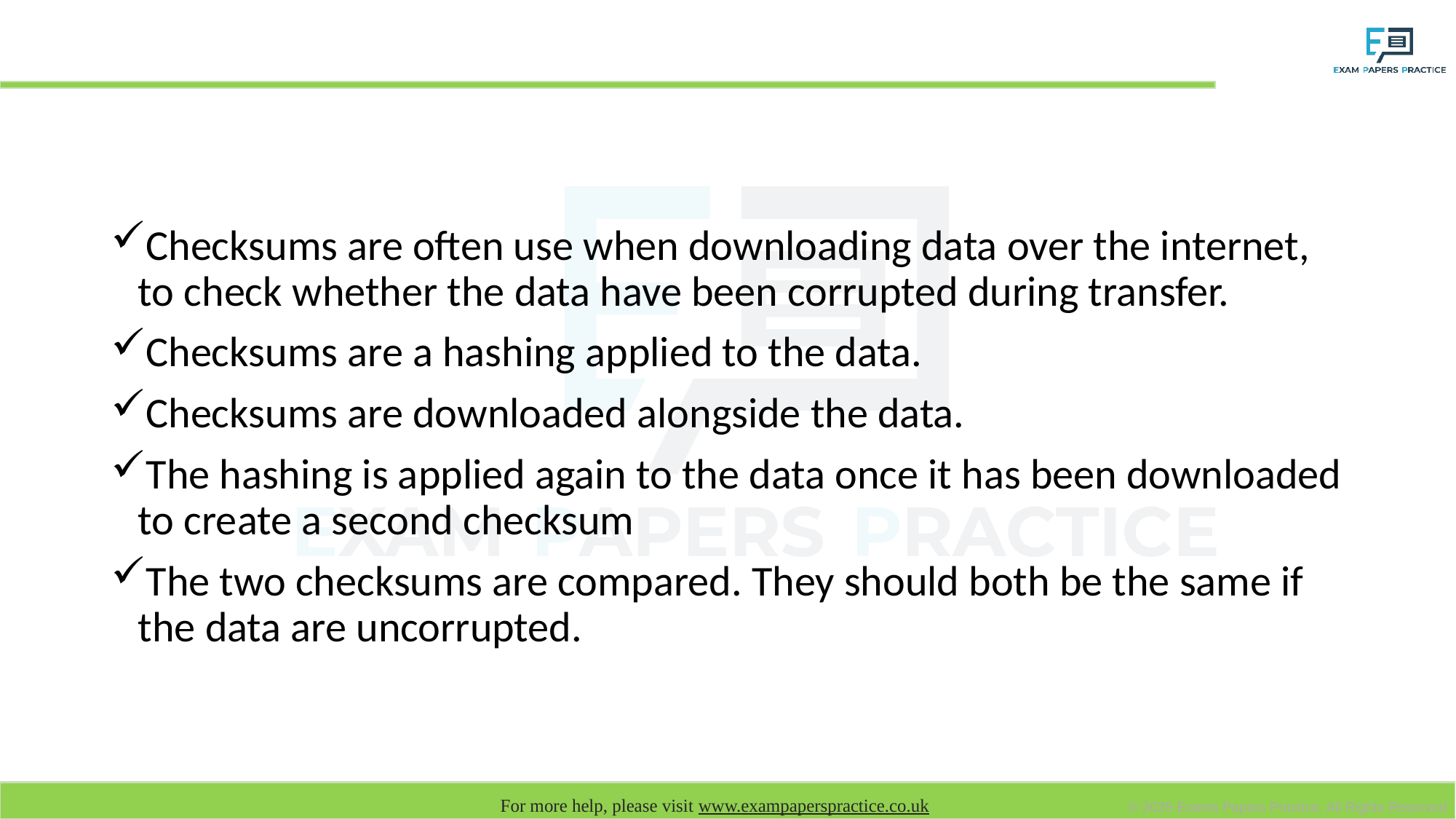

# Checksum
Checksums are often use when downloading data over the internet, to check whether the data have been corrupted during transfer.
Checksums are a hashing applied to the data.
Checksums are downloaded alongside the data.
The hashing is applied again to the data once it has been downloaded to create a second checksum
The two checksums are compared. They should both be the same if the data are uncorrupted.